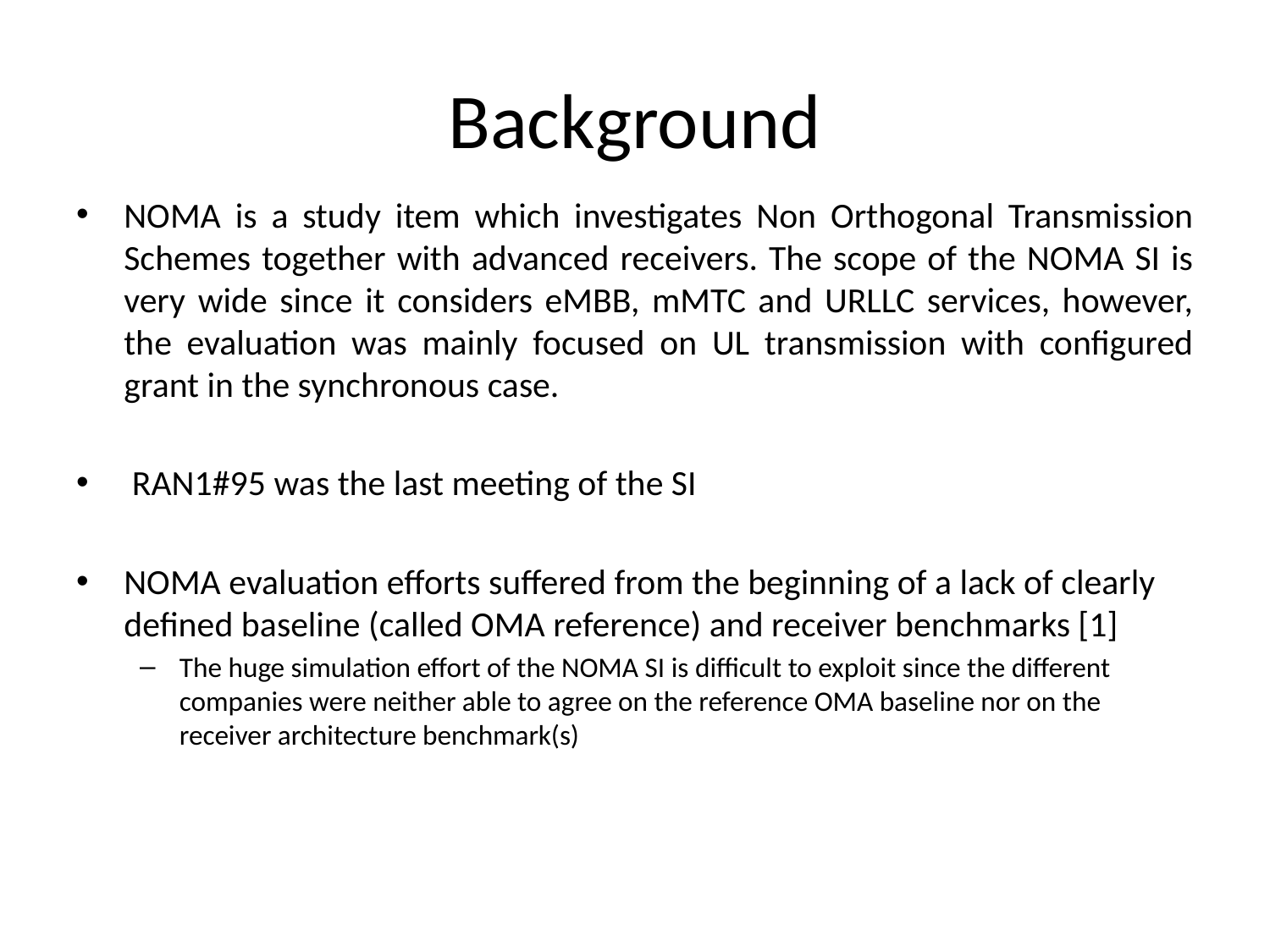

# Background
NOMA is a study item which investigates Non Orthogonal Transmission Schemes together with advanced receivers. The scope of the NOMA SI is very wide since it considers eMBB, mMTC and URLLC services, however, the evaluation was mainly focused on UL transmission with configured grant in the synchronous case.

 RAN1#95 was the last meeting of the SI

NOMA evaluation efforts suffered from the beginning of a lack of clearly defined baseline (called OMA reference) and receiver benchmarks [1]
The huge simulation effort of the NOMA SI is difficult to exploit since the different companies were neither able to agree on the reference OMA baseline nor on the receiver architecture benchmark(s)